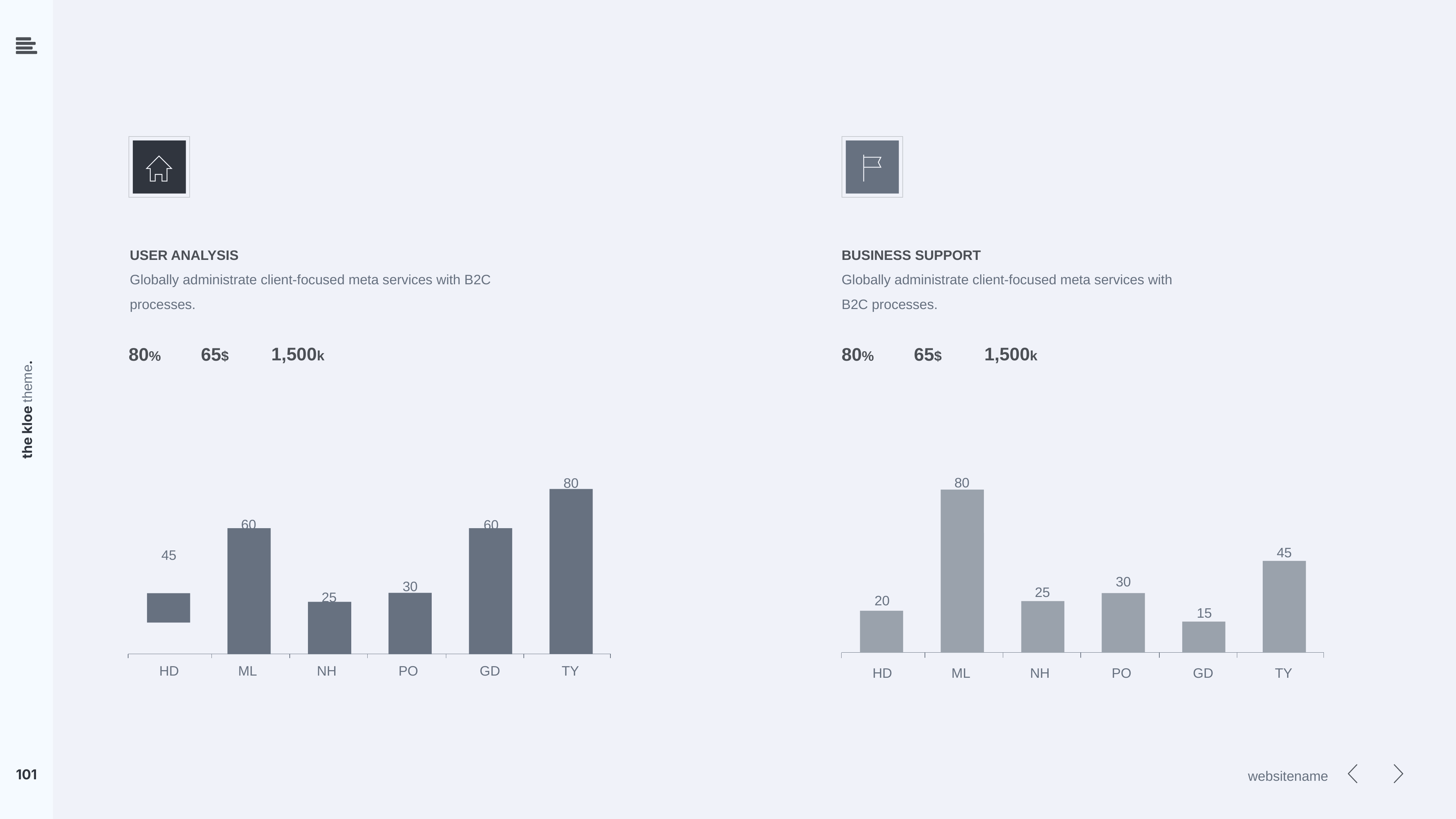

USER ANALYSIS
Globally administrate client-focused meta services with B2C processes.
BUSINESS SUPPORT
Globally administrate client-focused meta services with B2C processes.
1,500k
1,500k
80%
65$
80%
65$
80
45
30
25
20
15

HD
ML
NH
PO
GD
TY
80
60
60
45
30
25

HD
ML
NH
PO
GD
TY
101